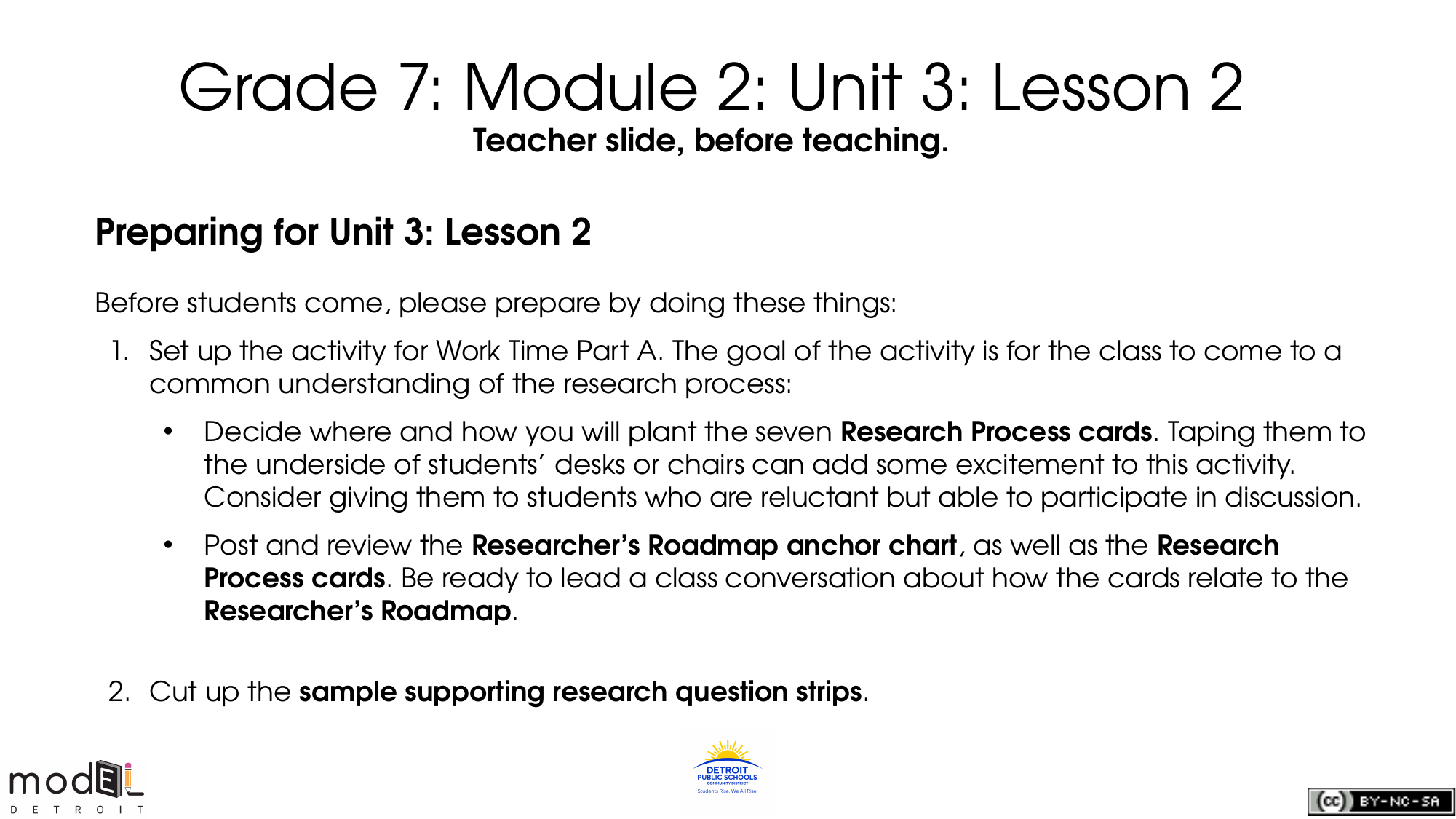

# Grade 7: Module 2: Unit 3: Lesson 2
Teacher slide, before teaching.
Preparing for Unit 3: Lesson 2

Before students come, please prepare by doing these things:
Set up the activity for Work Time Part A. The goal of the activity is for the class to come to a common understanding of the research process:
Decide where and how you will plant the seven Research Process cards. Taping them to the underside of students’ desks or chairs can add some excitement to this activity. Consider giving them to students who are reluctant but able to participate in discussion.
Post and review the Researcher’s Roadmap anchor chart, as well as the Research Process cards. Be ready to lead a class conversation about how the cards relate to the Researcher’s Roadmap.

Cut up the sample supporting research question strips.